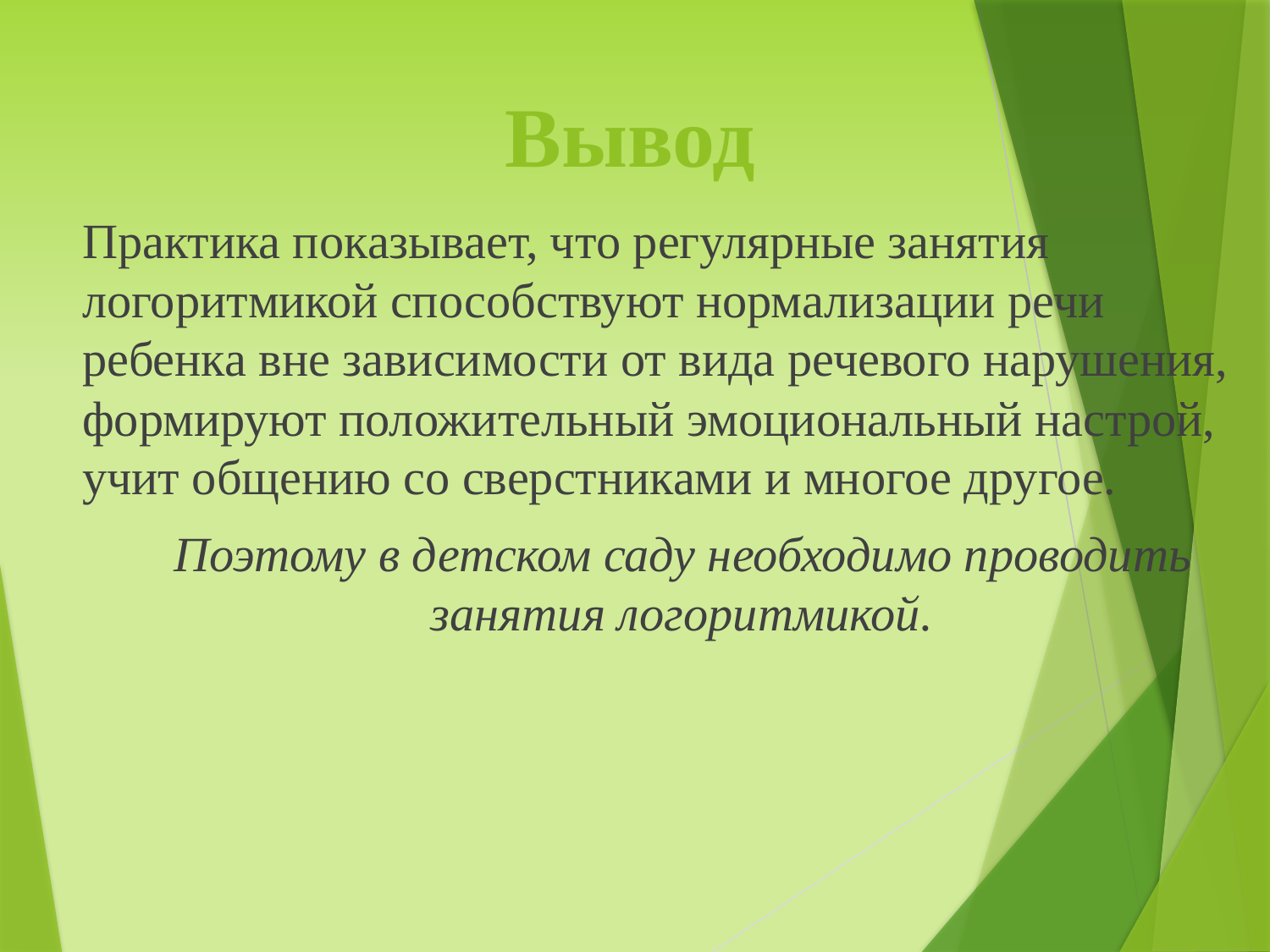

# Вывод
Практика показывает, что регулярные занятия логоритмикой способствуют нормализации речи ребенка вне зависимости от вида речевого нарушения, формируют положительный эмоциональный настрой, учит общению со сверстниками и многое другое.
    Поэтому в детском саду необходимо проводить занятия логоритмикой.